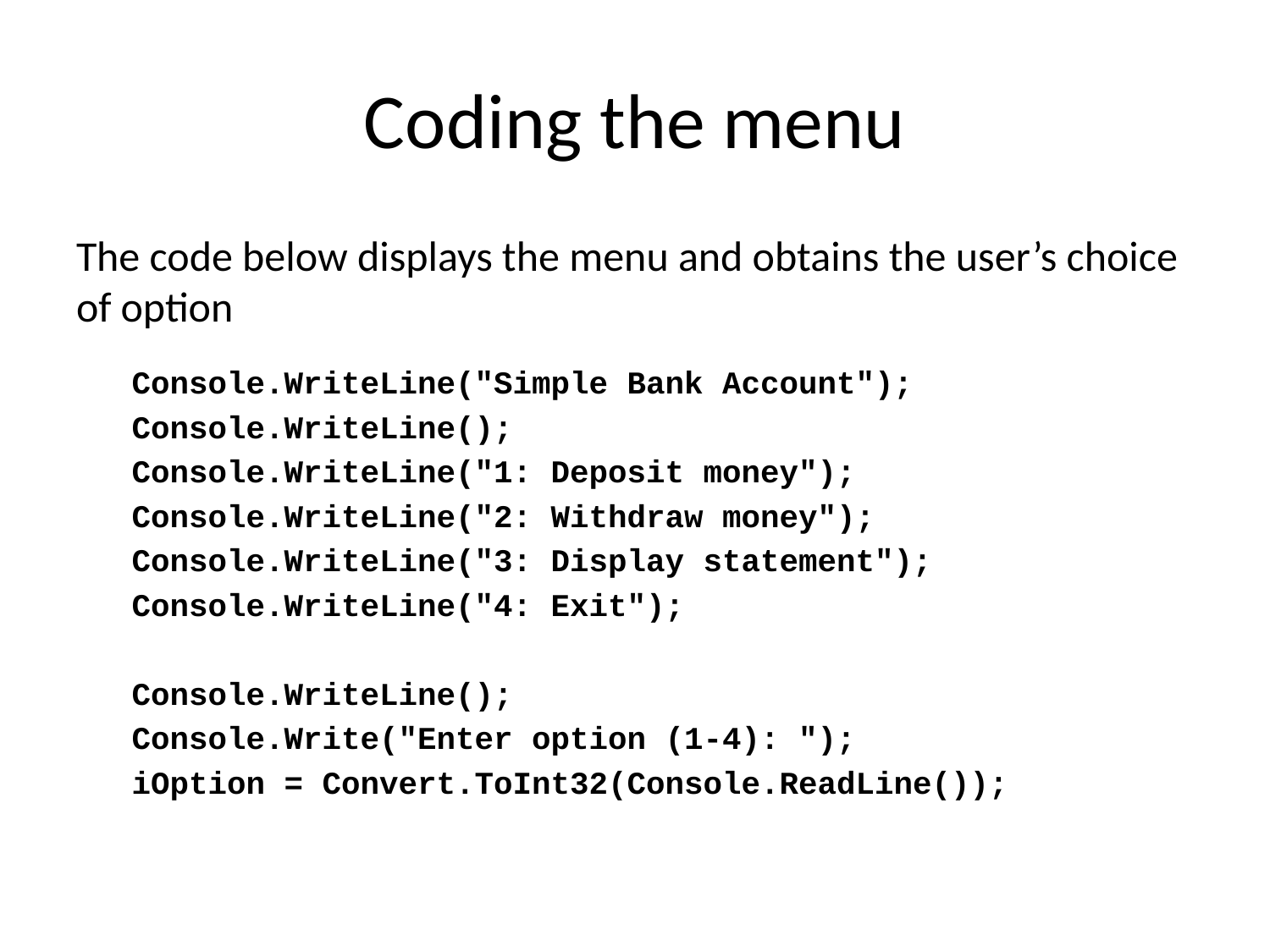

# Coding the menu
The code below displays the menu and obtains the user’s choice of option

Console.WriteLine("Simple Bank Account");
Console.WriteLine();
Console.WriteLine("1: Deposit money");
Console.WriteLine("2: Withdraw money");
Console.WriteLine("3: Display statement");
Console.WriteLine("4: Exit");

Console.WriteLine();
Console.Write("Enter option (1-4): ");
iOption = Convert.ToInt32(Console.ReadLine());